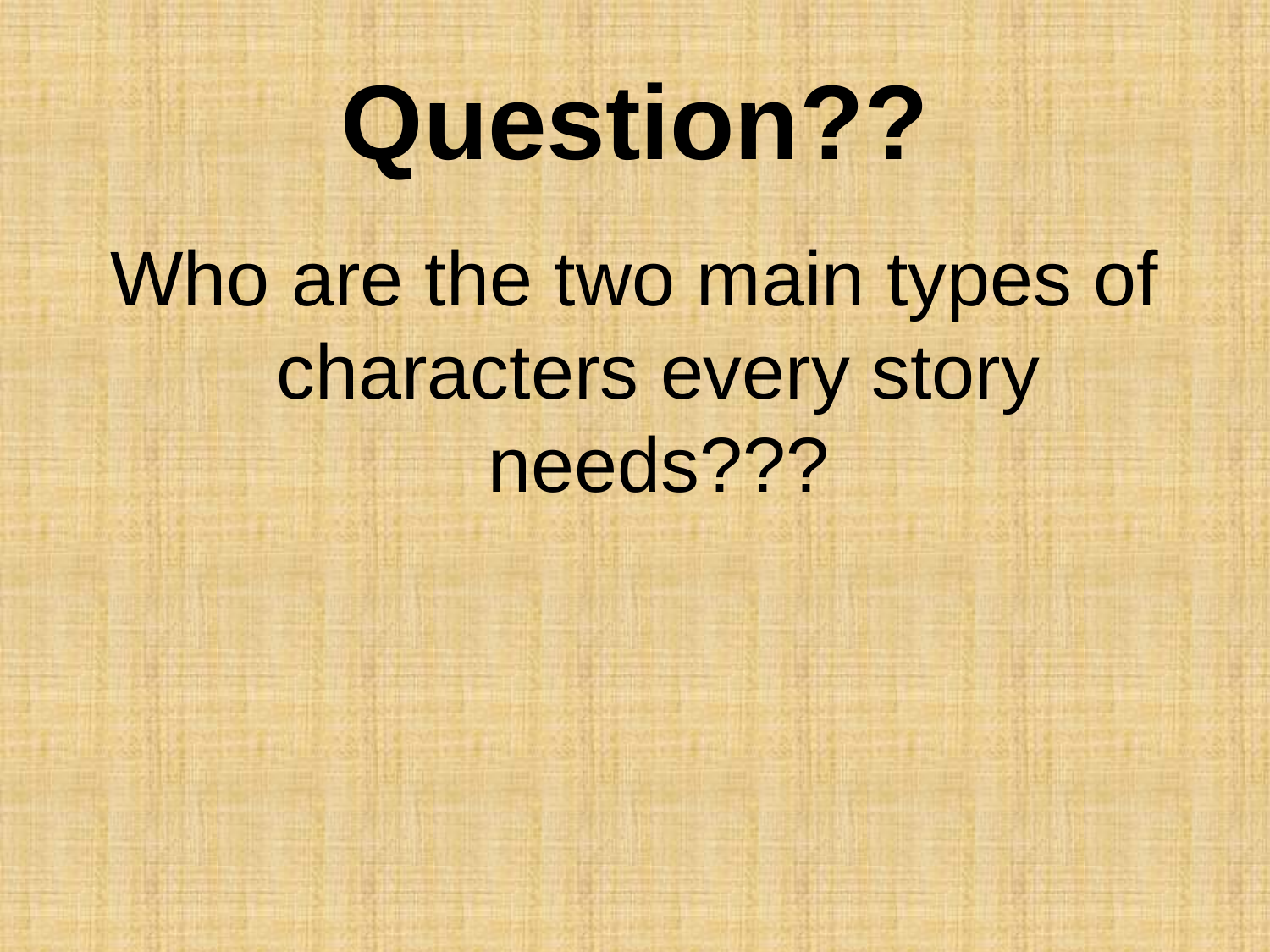

# Question??
Who are the two main types of characters every story needs???